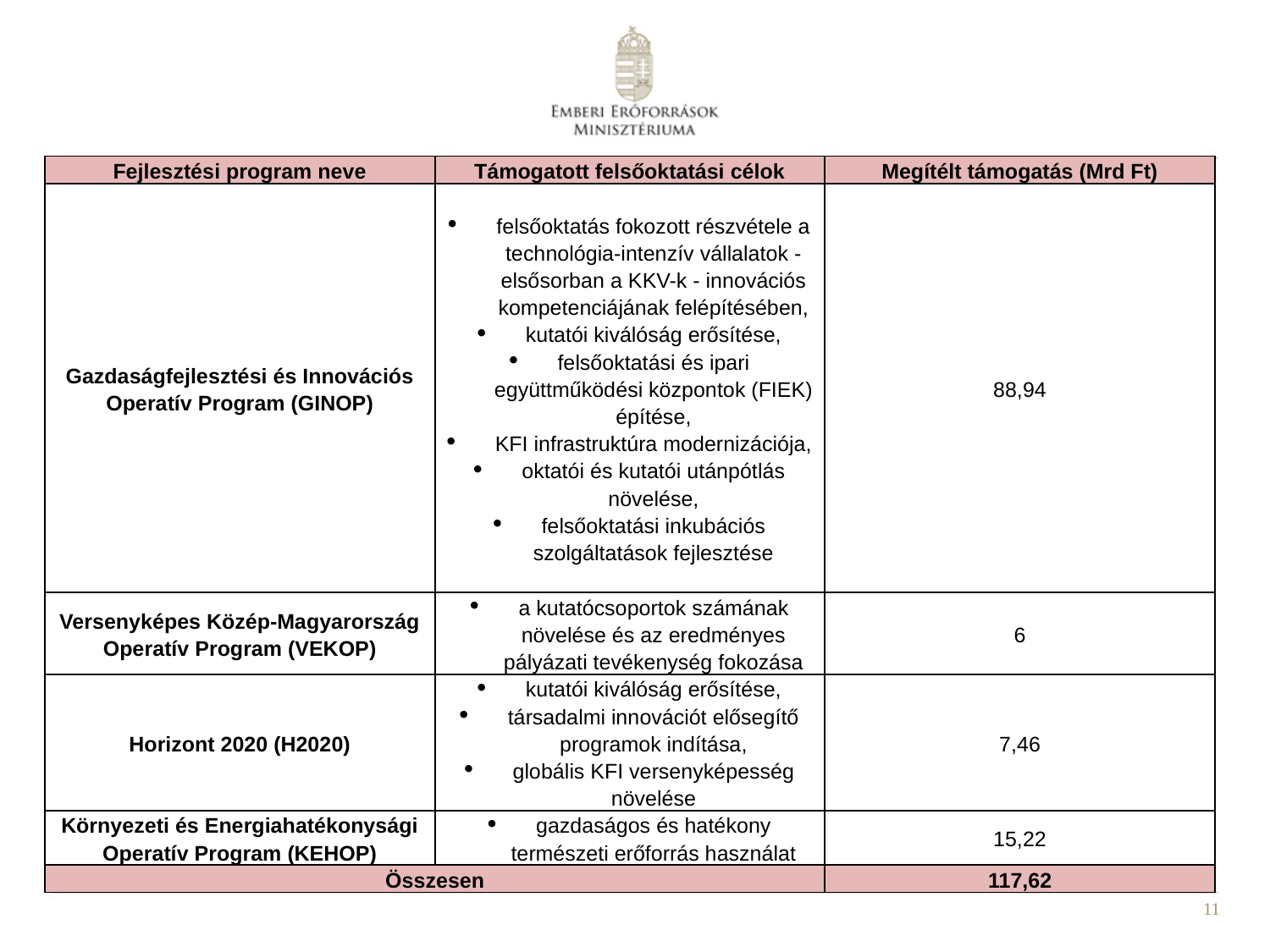

| Fejlesztési program neve | Támogatott felsőoktatási célok | Megítélt támogatás (Mrd Ft) |
| --- | --- | --- |
| Gazdaságfejlesztési és Innovációs Operatív Program (GINOP) | felsőoktatás fokozott részvétele a technológia-intenzív vállalatok - elsősorban a KKV-k - innovációs kompetenciájának felépítésében, kutatói kiválóság erősítése, felsőoktatási és ipari együttműködési központok (FIEK) építése, KFI infrastruktúra modernizációja, oktatói és kutatói utánpótlás növelése, felsőoktatási inkubációs szolgáltatások fejlesztése | 88,94 |
| Versenyképes Közép-Magyarország Operatív Program (VEKOP) | a kutatócsoportok számának növelése és az eredményes pályázati tevékenység fokozása | 6 |
| Horizont 2020 (H2020) | kutatói kiválóság erősítése, társadalmi innovációt elősegítő programok indítása, globális KFI versenyképesség növelése | 7,46 |
| Környezeti és Energiahatékonysági Operatív Program (KEHOP) | gazdaságos és hatékony természeti erőforrás használat | 15,22 |
| Összesen |  | 117,62 |